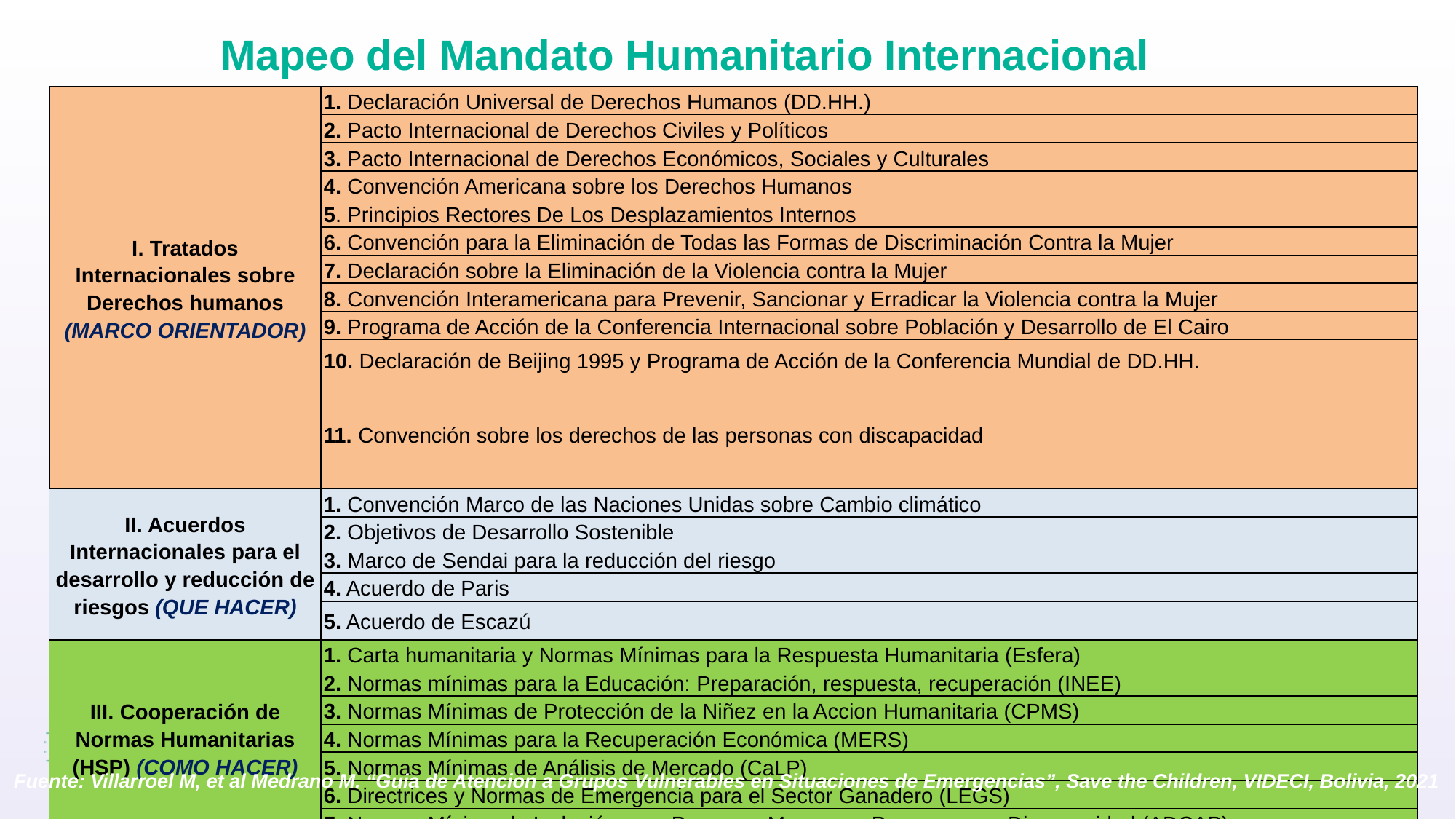

# Mapeo del Mandato Humanitario Internacional
| I. Tratados Internacionales sobre Derechos humanos (MARCO ORIENTADOR) | 1. Declaración Universal de Derechos Humanos (DD.HH.) |
| --- | --- |
|  | 2. Pacto Internacional de Derechos Civiles y Políticos |
|  | 3. Pacto Internacional de Derechos Económicos, Sociales y Culturales |
|  | 4. Convención Americana sobre los Derechos Humanos |
|  | 5. Principios Rectores De Los Desplazamientos Internos |
|  | 6. Convención para la Eliminación de Todas las Formas de Discriminación Contra la Mujer |
|  | 7. Declaración sobre la Eliminación de la Violencia contra la Mujer |
|  | 8. Convención Interamericana para Prevenir, Sancionar y Erradicar la Violencia contra la Mujer |
|  | 9. Programa de Acción de la Conferencia Internacional sobre Población y Desarrollo de El Cairo |
|  | 10. Declaración de Beijing 1995 y Programa de Acción de la Conferencia Mundial de DD.HH. |
|  | 11. Convención sobre los derechos de las personas con discapacidad |
| II. Acuerdos Internacionales para el desarrollo y reducción de riesgos (QUE HACER) | 1. Convención Marco de las Naciones Unidas sobre Cambio climático |
|  | 2. Objetivos de Desarrollo Sostenible |
|  | 3. Marco de Sendai para la reducción del riesgo |
|  | 4. Acuerdo de Paris |
|  | 5. Acuerdo de Escazú |
| III. Cooperación de Normas Humanitarias (HSP) (COMO HACER) | 1. Carta humanitaria y Normas Mínimas para la Respuesta Humanitaria (Esfera) |
|  | 2. Normas mínimas para la Educación: Preparación, respuesta, recuperación (INEE) |
|  | 3. Normas Mínimas de Protección de la Niñez en la Accion Humanitaria (CPMS) |
|  | 4. Normas Mínimas para la Recuperación Económica (MERS) |
|  | 5. Normas Mínimas de Análisis de Mercado (CaLP) |
|  | 6. Directrices y Normas de Emergencia para el Sector Ganadero (LEGS) |
|  | 7. Normas Mínima de Inclusión para Personas Mayores y Personas con Discapacidad (ADCAP) |
Fuente: Villarroel M, et al Medrano M. “Guia de Atencion a Grupos Vulnerables en Situaciones de Emergencias”, Save the Children, VIDECI, Bolivia, 2021